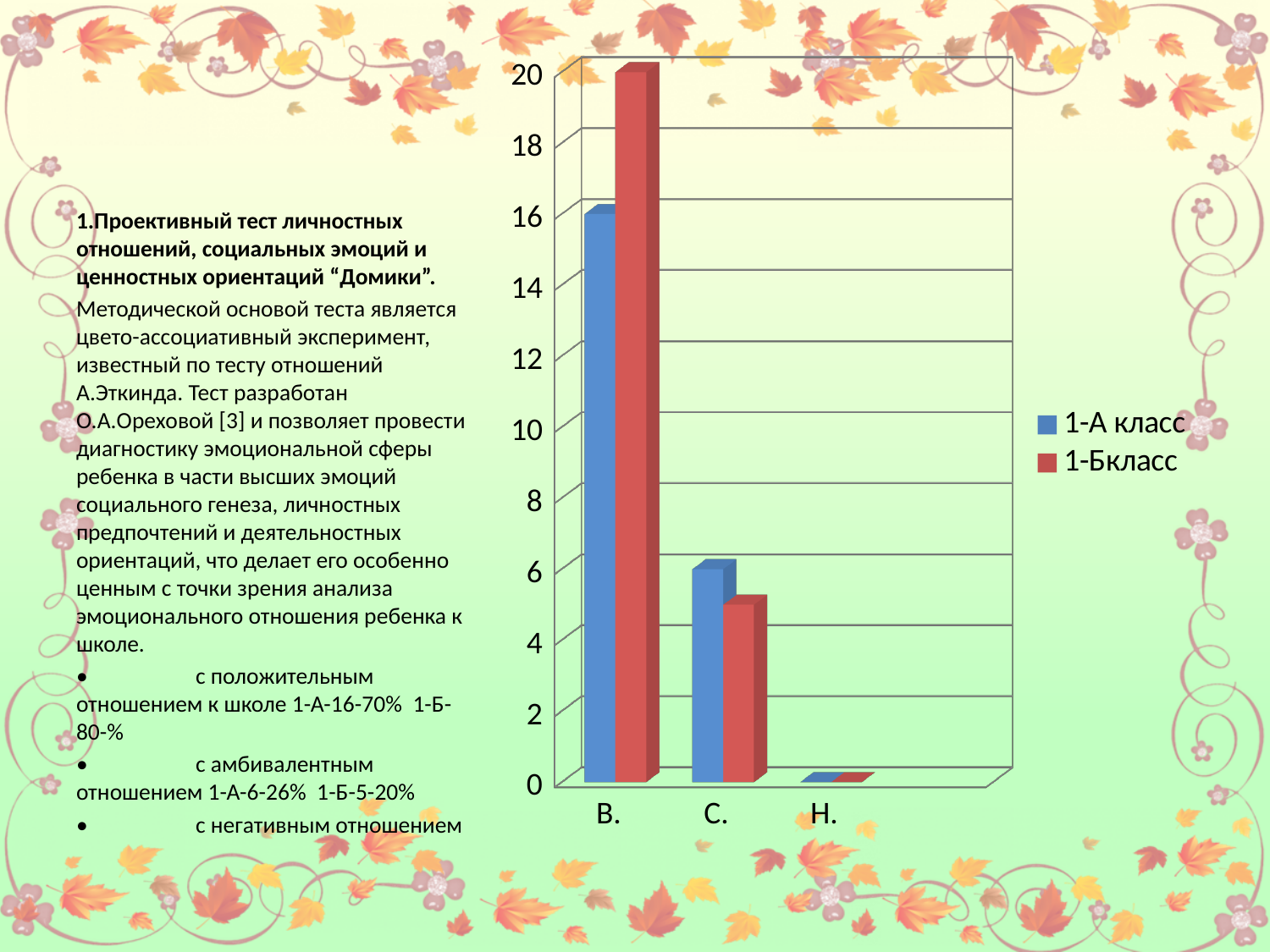

#

[unsupported chart]

1.Проективный тест личностных отношений, социальных эмоций и ценностных ориентаций “Домики”.
Методической основой теста является цвето-ассоциативный эксперимент, известный по тесту отношений А.Эткинда. Тест разработан О.А.Ореховой [3] и позволяет провести диагностику эмоциональной сферы ребенка в части высших эмоций социального генеза, личностных предпочтений и деятельностных ориентаций, что делает его особенно ценным с точки зрения анализа эмоционального отношения ребенка к школе.
•	с положительным отношением к школе 1-А-16-70%  1-Б-80-%
•	с амбивалентным отношением 1-А-6-26%  1-Б-5-20%
•	с негативным отношением